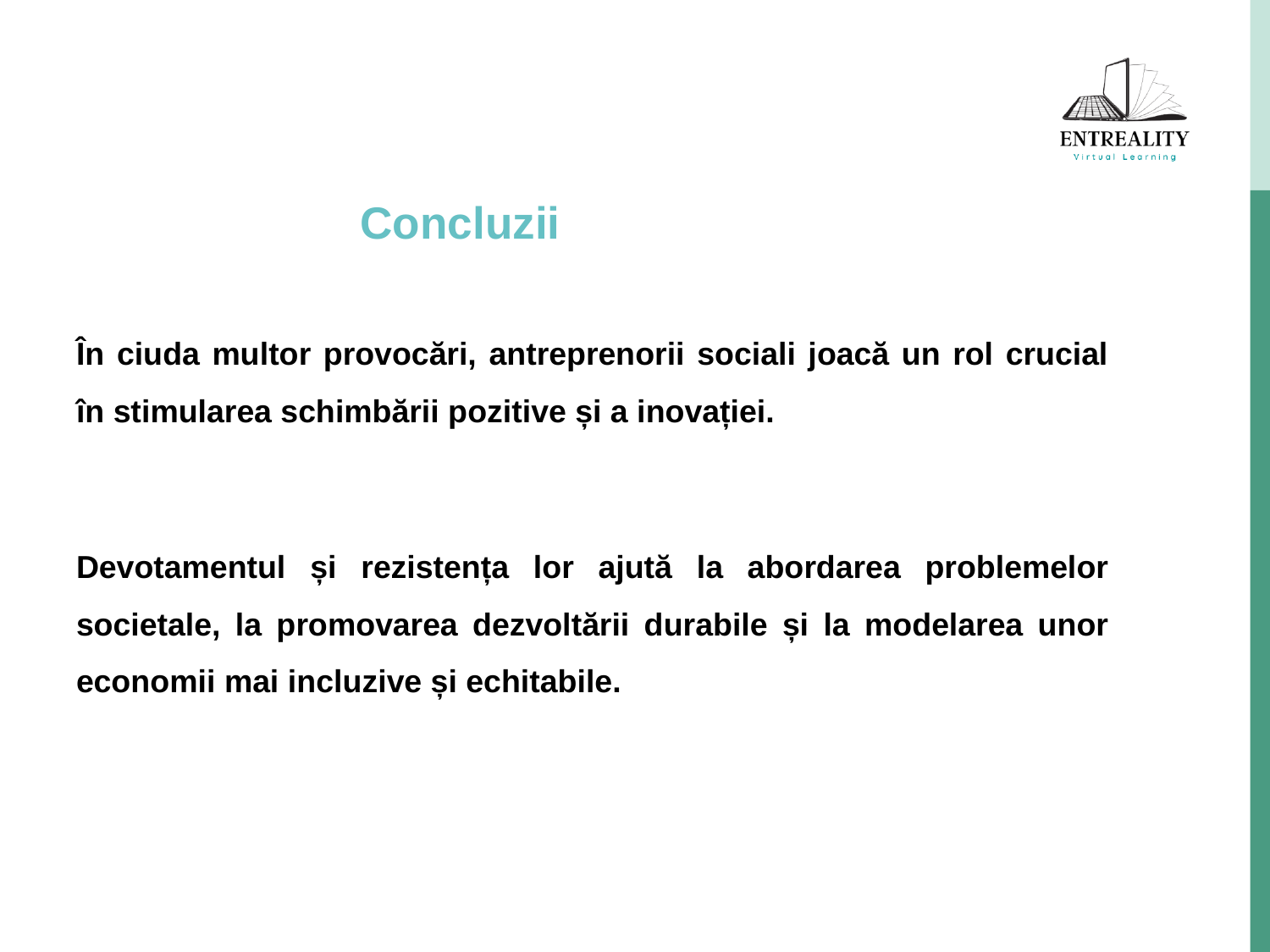

# Concluzii

În ciuda multor provocări, antreprenorii sociali joacă un rol crucial în stimularea schimbării pozitive și a inovației.

Devotamentul și rezistența lor ajută la abordarea problemelor societale, la promovarea dezvoltării durabile și la modelarea unor economii mai incluzive și echitabile.